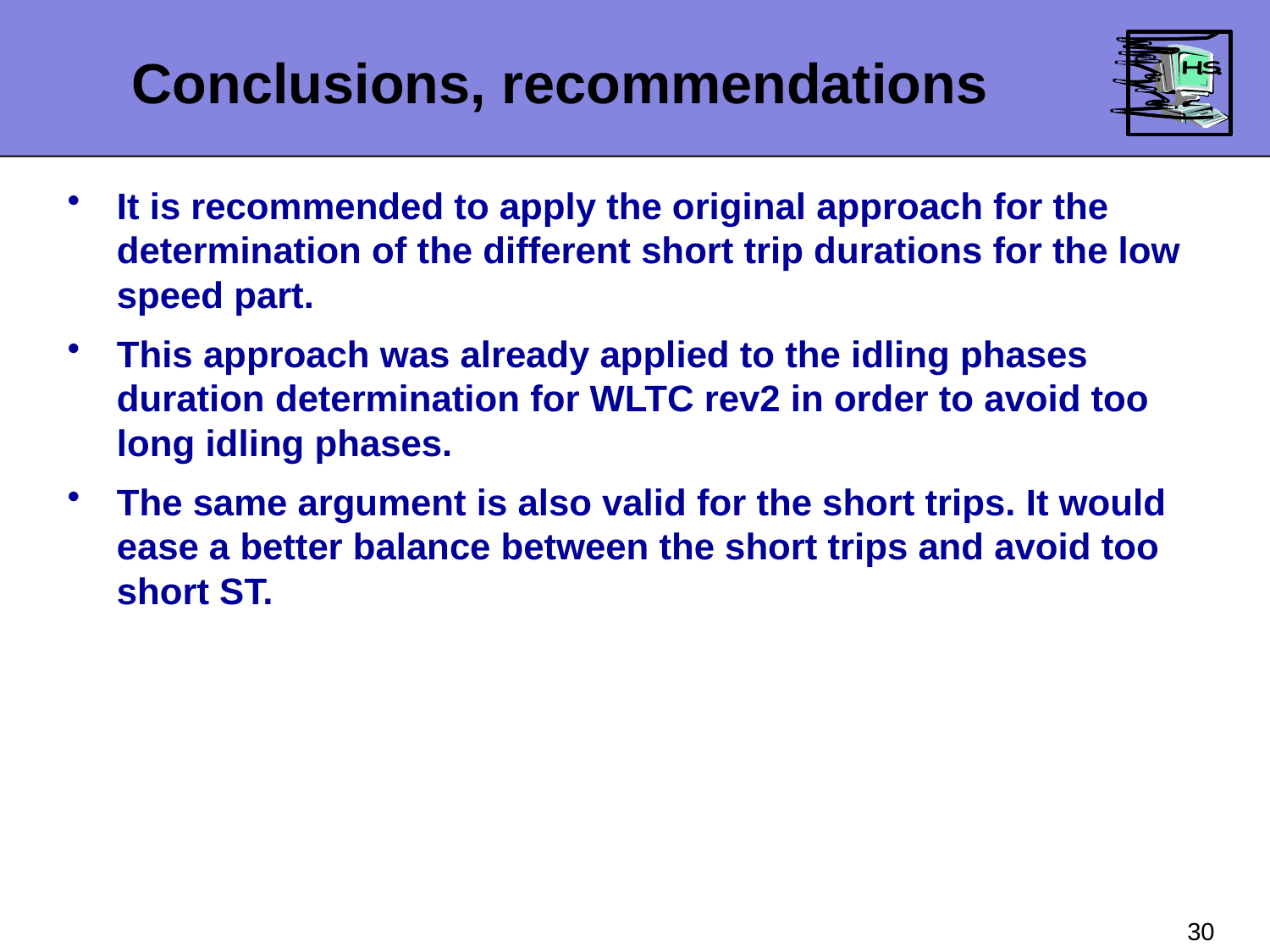

Conclusions, recommendations
It is recommended to apply the original approach for the determination of the different short trip durations for the low speed part.
This approach was already applied to the idling phases duration determination for WLTC rev2 in order to avoid too long idling phases.
The same argument is also valid for the short trips. It would ease a better balance between the short trips and avoid too short ST.

30